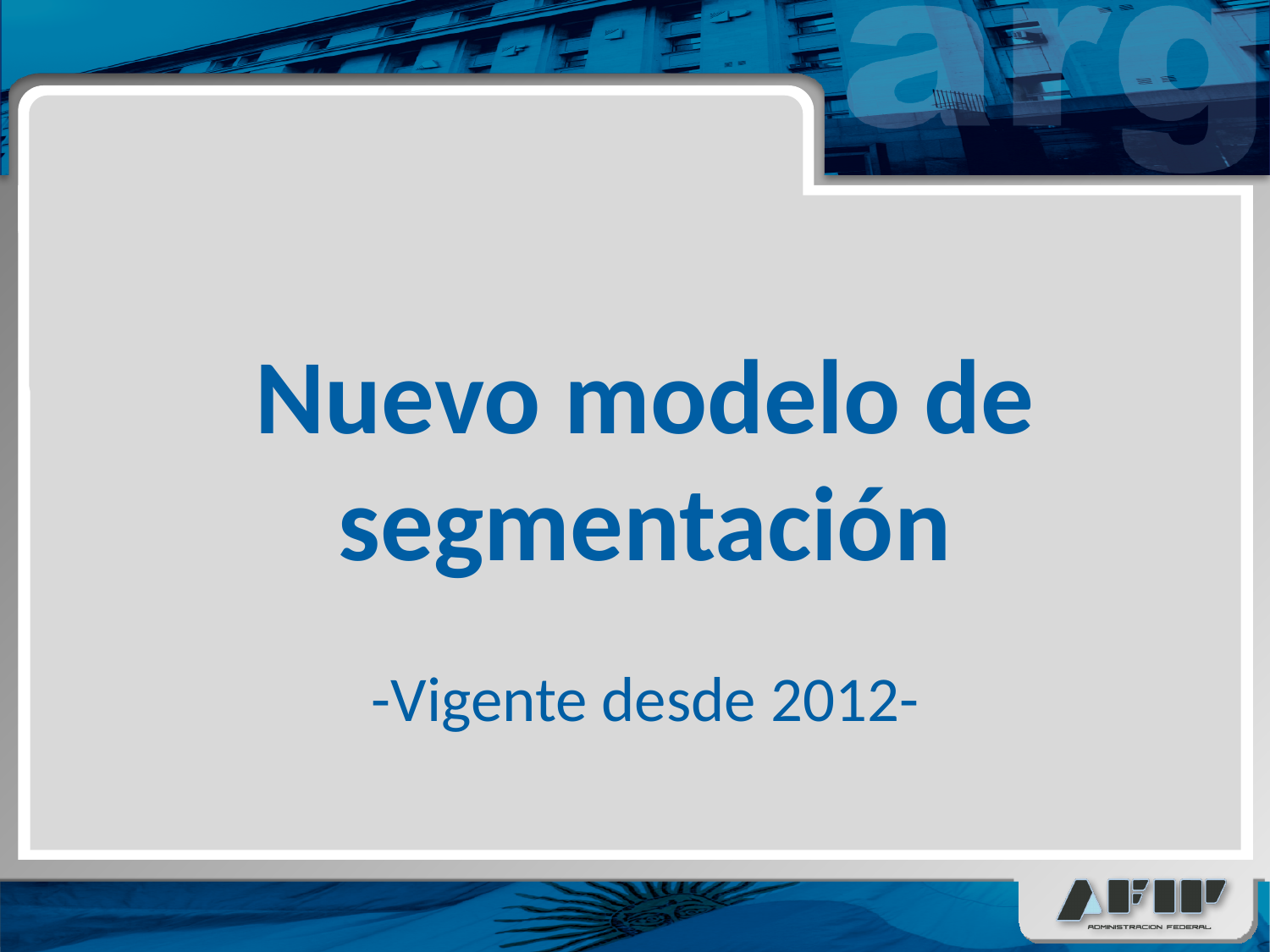

Nuevo modelo de segmentación

-Vigente desde 2012-